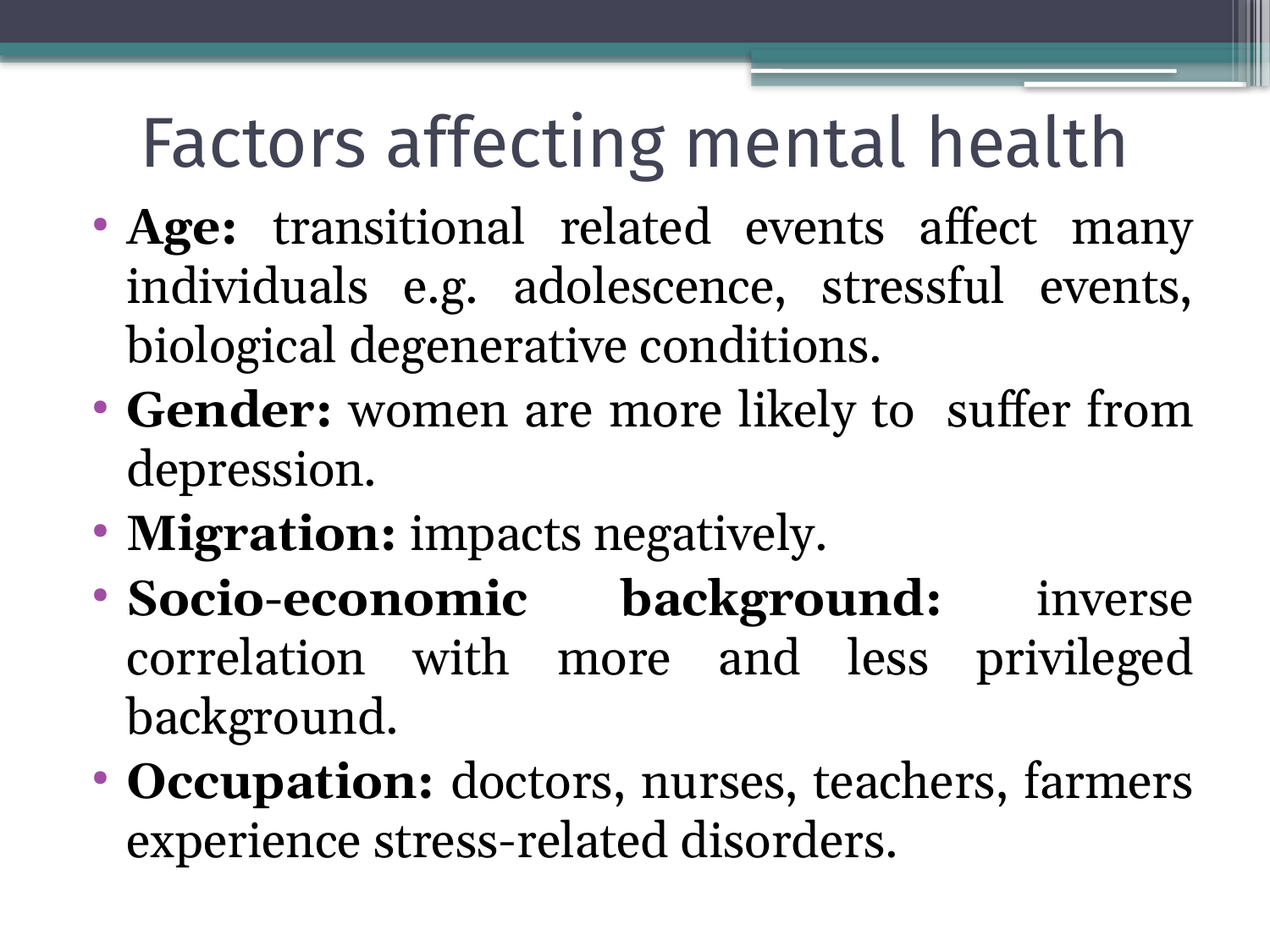

# Factors affecting mental health
Age: transitional related events affect many individuals e.g. adolescence, stressful events, biological degenerative conditions.
Gender: women are more likely to  suffer from depression.
Migration: impacts negatively.
Socio-economic background: inverse correlation with more and less privileged background.
Occupation: doctors, nurses, teachers, farmers experience stress-related disorders.